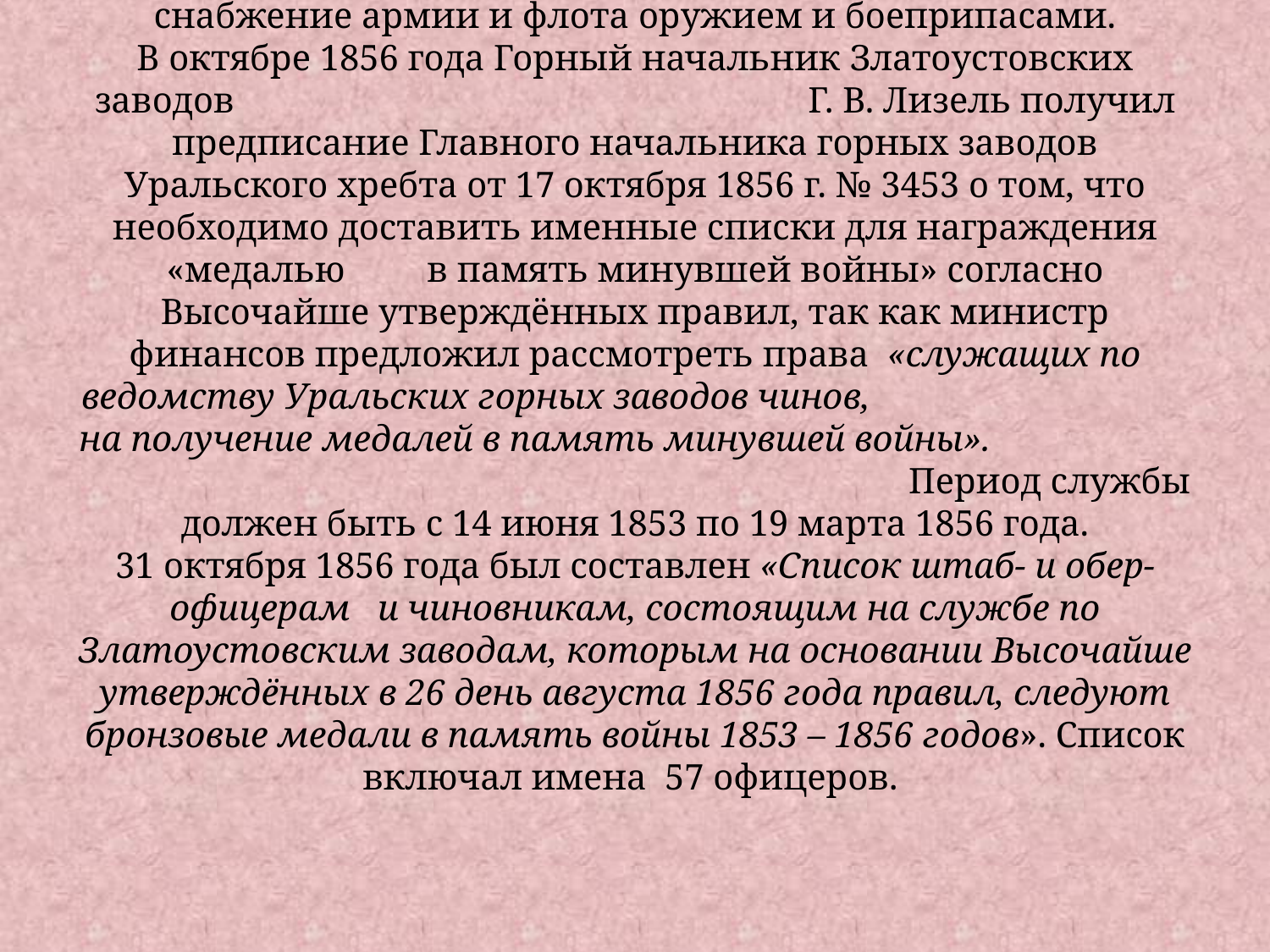

# Министерство финансов Российской империи оценило вклад Уральских горных заводов, в том числе Златоустовских заводов,                                                        в оборону страны, в снабжение армии и флота оружием и боеприпасами. В октябре 1856 года Горный начальник Златоустовских заводов                                                               Г. В. Лизель получил предписание Главного начальника горных заводов Уральского хребта от 17 октября 1856 г. № 3453 о том, что необходимо доставить именные списки для награждения «медалью         в память минувшей войны» согласно Высочайше утверждённых правил, так как министр финансов предложил рассмотреть права  «служащих по ведомству Уральских горных заводов чинов,                                    на получение медалей в память минувшей войны».                                                                                                                  Период службы должен быть с 14 июня 1853 по 19 марта 1856 года. 31 октября 1856 года был составлен «Список штаб- и обер-офицерам   и чиновникам, состоящим на службе по Златоустовским заводам, которым на основании Высочайше утверждённых в 26 день августа 1856 года правил, следуют бронзовые медали в память войны 1853 – 1856 годов». Список включал имена  57 офицеров.